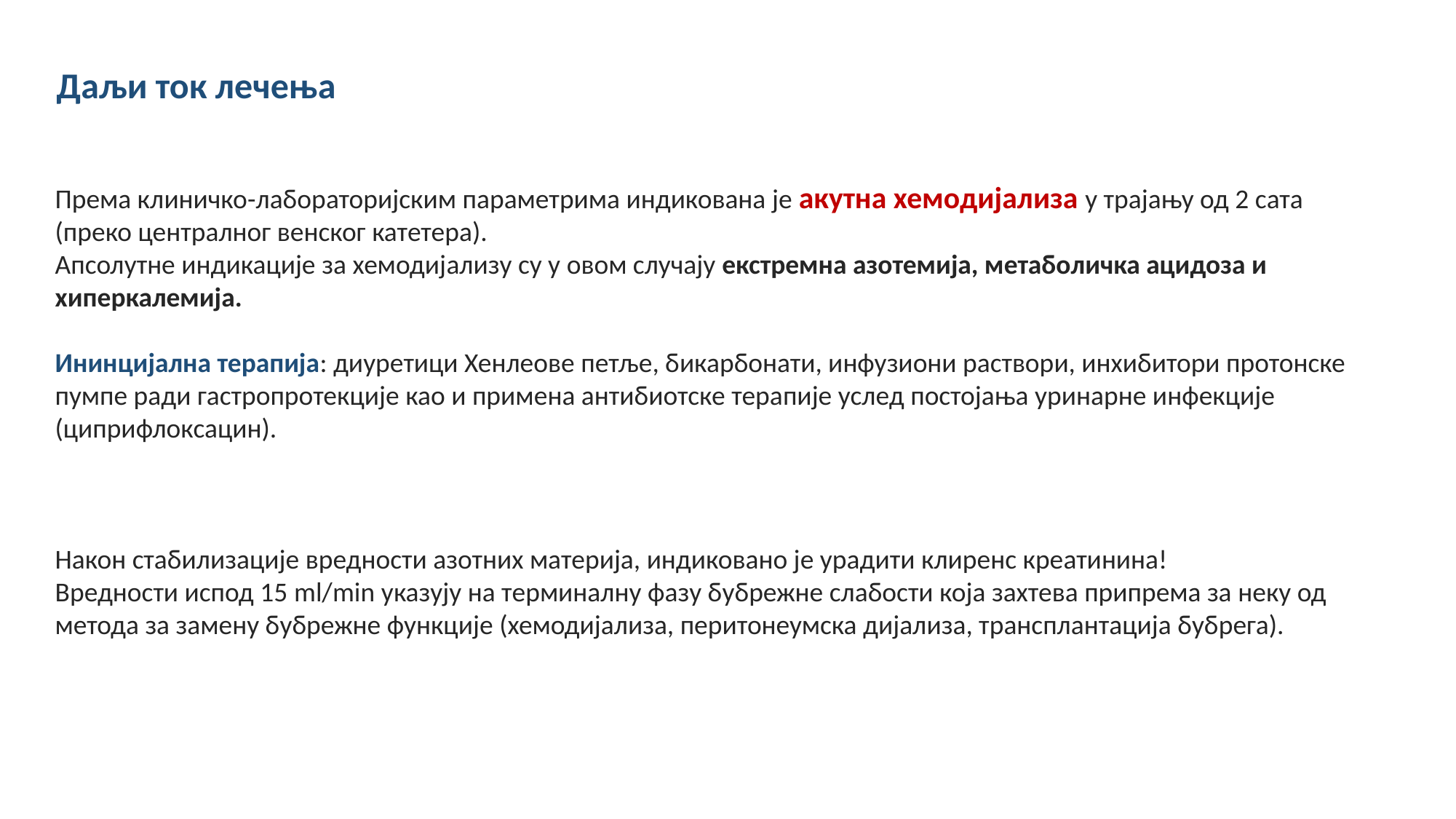

Даљи ток лечења
Према клиничко-лабораторијским параметрима индикована је акутна хемодијализа у трајању од 2 сата (преко централног венског катетера).
Апсолутне индикације за хемодијaлизу су у овом случају екстремна азотемија, метаболичка ацидоза и хиперкалемија.

Ининцијална терапија: диуретици Хенлеове петље, бикарбонати, инфузиони раствори, инхибитори протонске пумпе ради гастропротекције као и примена антибиотске терапије услед постојања уринарне инфекције (циприфлоксацин).

Након стабилизације вредности азотних материја, индиковано је урадити клиренс креатинина!
Вредности испод 15 ml/min указују на терминалну фазу бубрежне слабости која захтева припрема за неку од метода за замену бубрежне функције (хемодијализа, перитонеумска дијализа, трансплантација бубрега).